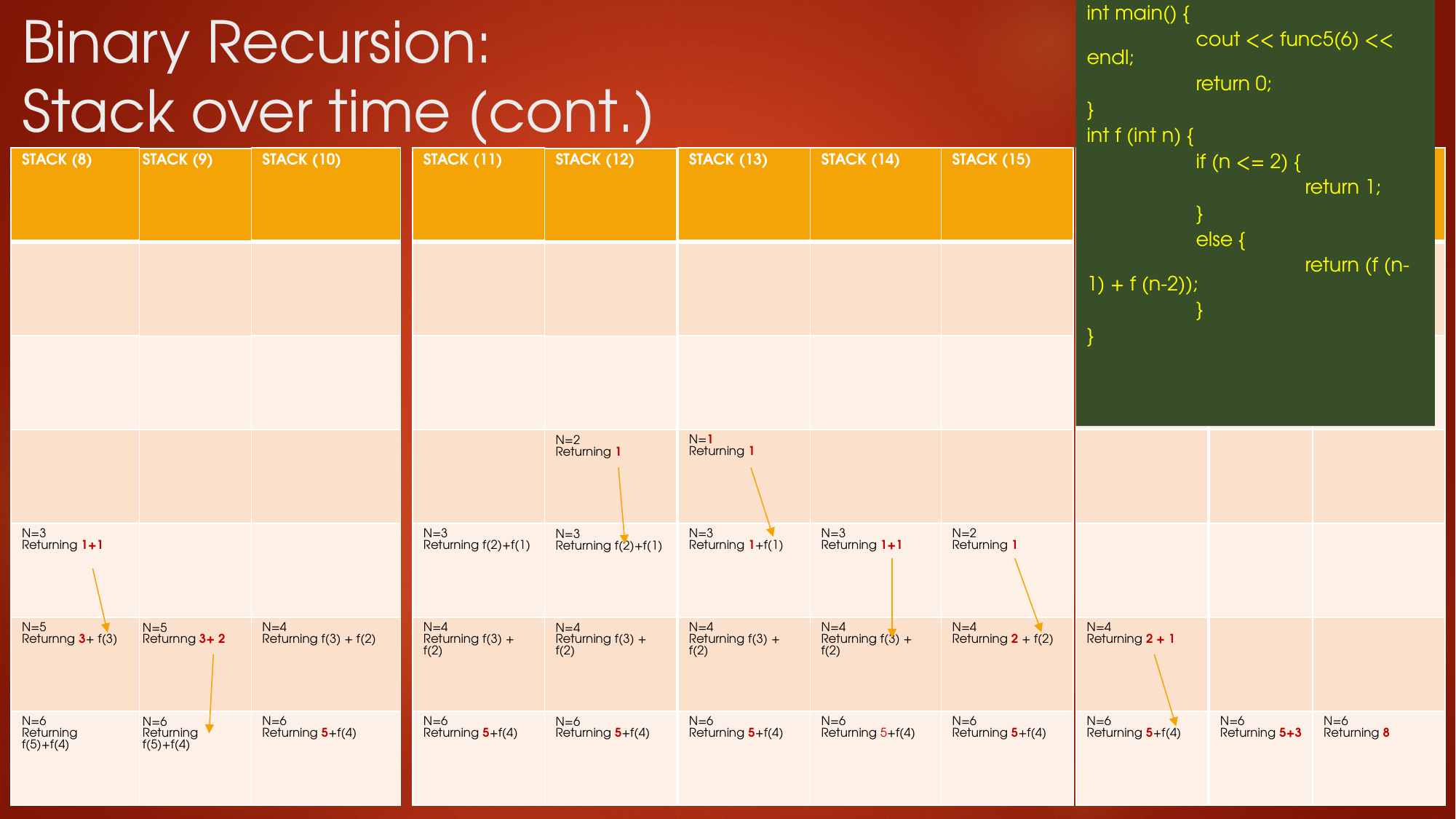

# Binary Recursion: Stack over time (cont.)
int main() {
	cout << func5(6) << endl;
	return 0;
}
int f (int n) {
	if (n <= 2) {
		return 1;
	}
	else {
		return (f (n-1) + f (n-2));
	}
}

| STACK (8) |
| --- |
|  |
|  |
|  |
| N=3 Returning 1+1 |
| N=5 Returnng 3+ f(3) |
| N=6 Returning f(5)+f(4) |
| STACK (10) |
| --- |
|  |
|  |
|  |
|  |
| N=4 Returning f(3) + f(2) |
| N=6 Returning 5+f(4) |
| STACK (11) |
| --- |
|  |
|  |
|  |
| N=3 Returning f(2)+f(1) |
| N=4 Returning f(3) + f(2) |
| N=6 Returning 5+f(4) |
| STACK (13) |
| --- |
|  |
|  |
| N=1 Returning 1 |
| N=3 Returning 1+f(1) |
| N=4 Returning f(3) + f(2) |
| N=6 Returning 5+f(4) |
| STACK (14) |
| --- |
|  |
|  |
|  |
| N=3 Returning 1+1 |
| N=4 Returning f(3) + f(2) |
| N=6 Returning 5+f(4) |
| STACK (15) |
| --- |
|  |
|  |
|  |
| N=2 Returning 1 |
| N=4 Returning 2 + f(2) |
| N=6 Returning 5+f(4) |
| STACK (16) |
| --- |
|  |
|  |
|  |
|  |
| N=4 Returning 2 + 1 |
| N=6 Returning 5+f(4) |
| STACK (17) |
| --- |
|  |
|  |
|  |
|  |
|  |
| N=6 Returning 5+3 |
| STACK (17) |
| --- |
|  |
|  |
|  |
|  |
|  |
| N=6 Returning 8 |
| STACK (12) |
| --- |
|  |
|  |
| N=2 Returning 1 |
| N=3 Returning f(2)+f(1) |
| N=4 Returning f(3) + f(2) |
| N=6 Returning 5+f(4) |
| STACK (9) |
| --- |
|  |
|  |
|  |
|  |
| N=5 Returnng 3+ 2 |
| N=6 Returning f(5)+f(4) |